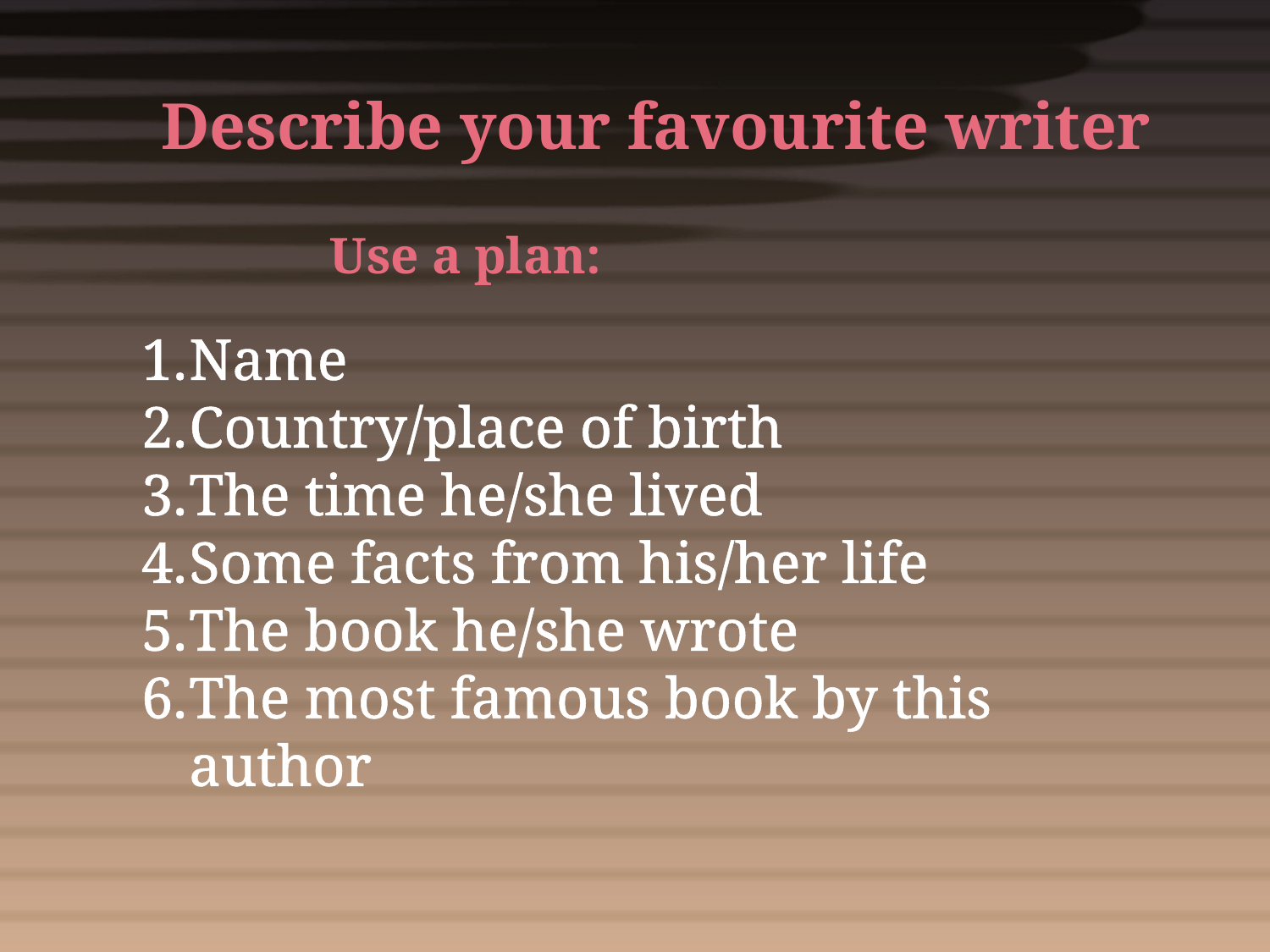

Describe your favourite writer
Use a plan:
Name
Country/place of birth
The time he/she lived
Some facts from his/her life
The book he/she wrote
The most famous book by this author